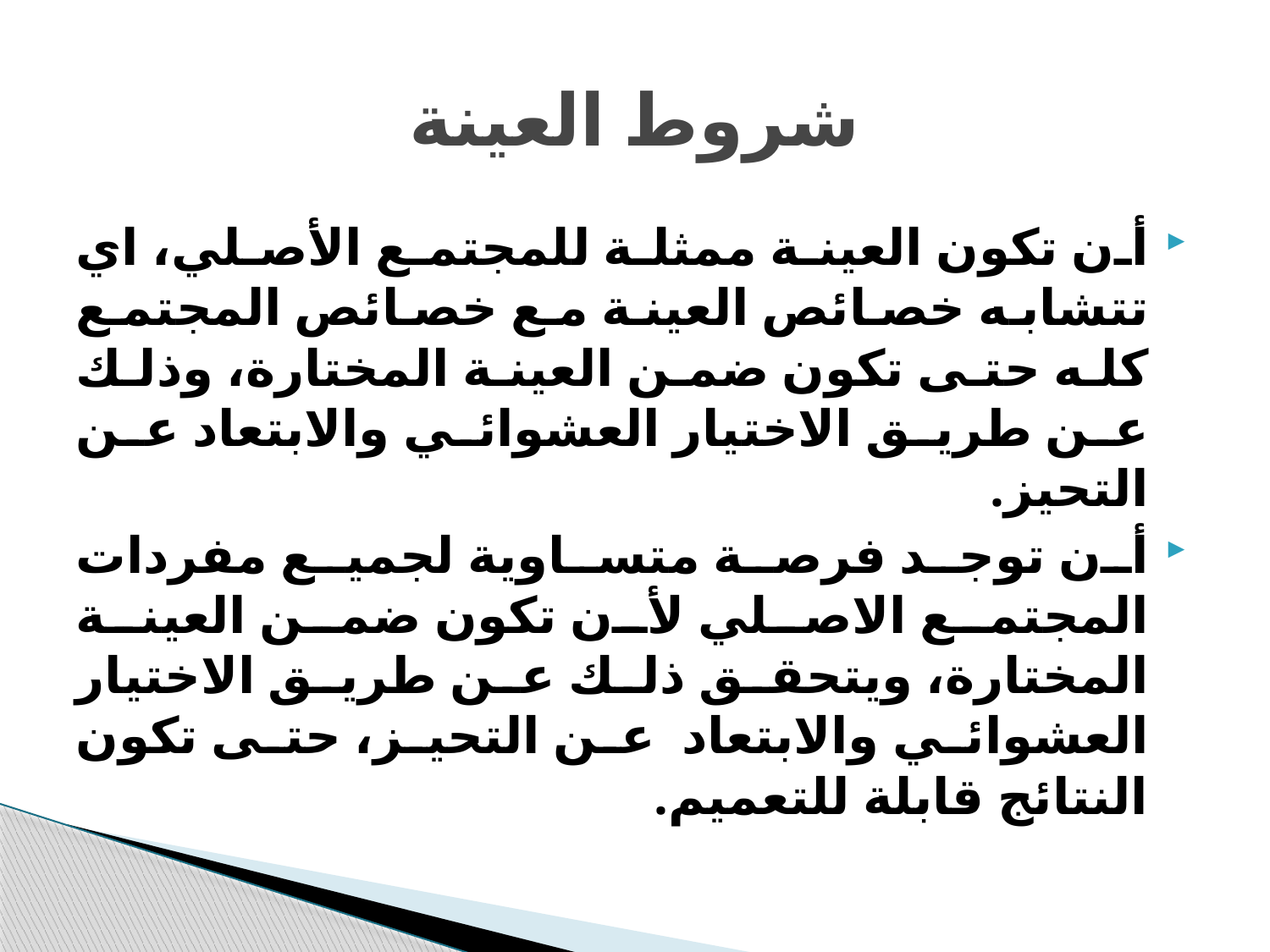

# شروط العينة
أن تكون العينة ممثلة للمجتمع الأصلي، اي تتشابه خصائص العينة مع خصائص المجتمع كله حتى تكون ضمن العينة المختارة، وذلك عن طريق الاختيار العشوائي والابتعاد عن التحيز.
أن توجد فرصة متساوية لجميع مفردات المجتمع الاصلي لأن تكون ضمن العينة المختارة، ويتحقق ذلك عن طريق الاختيار العشوائي والابتعاد  عن التحيز، حتى تكون النتائج قابلة للتعميم.